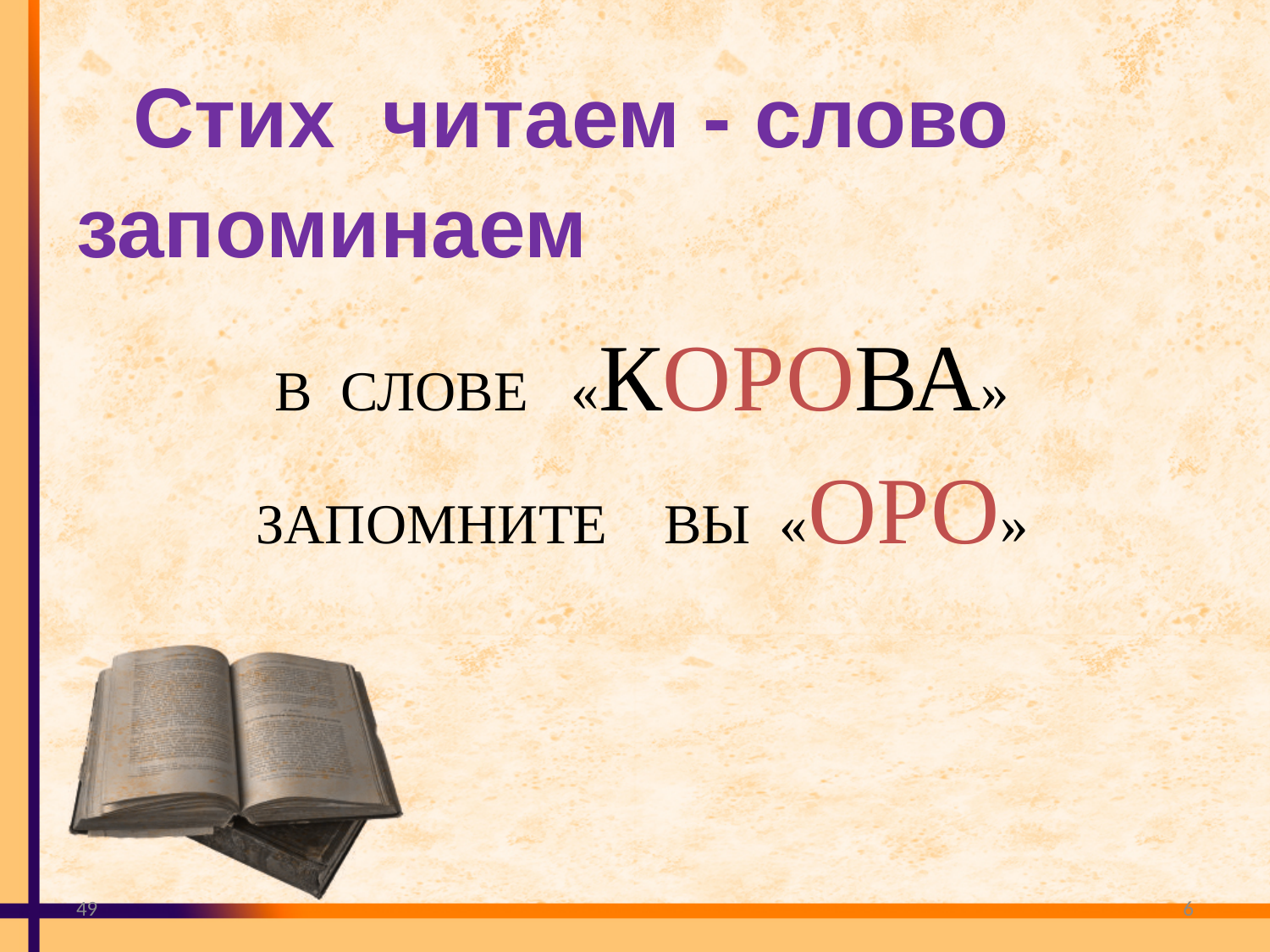

# Стих  читаем - слово запоминаем

 В  СЛОВЕ   «КОРОВА»
 ЗАПОМНИТЕ    ВЫ  «ОРО»
49
6